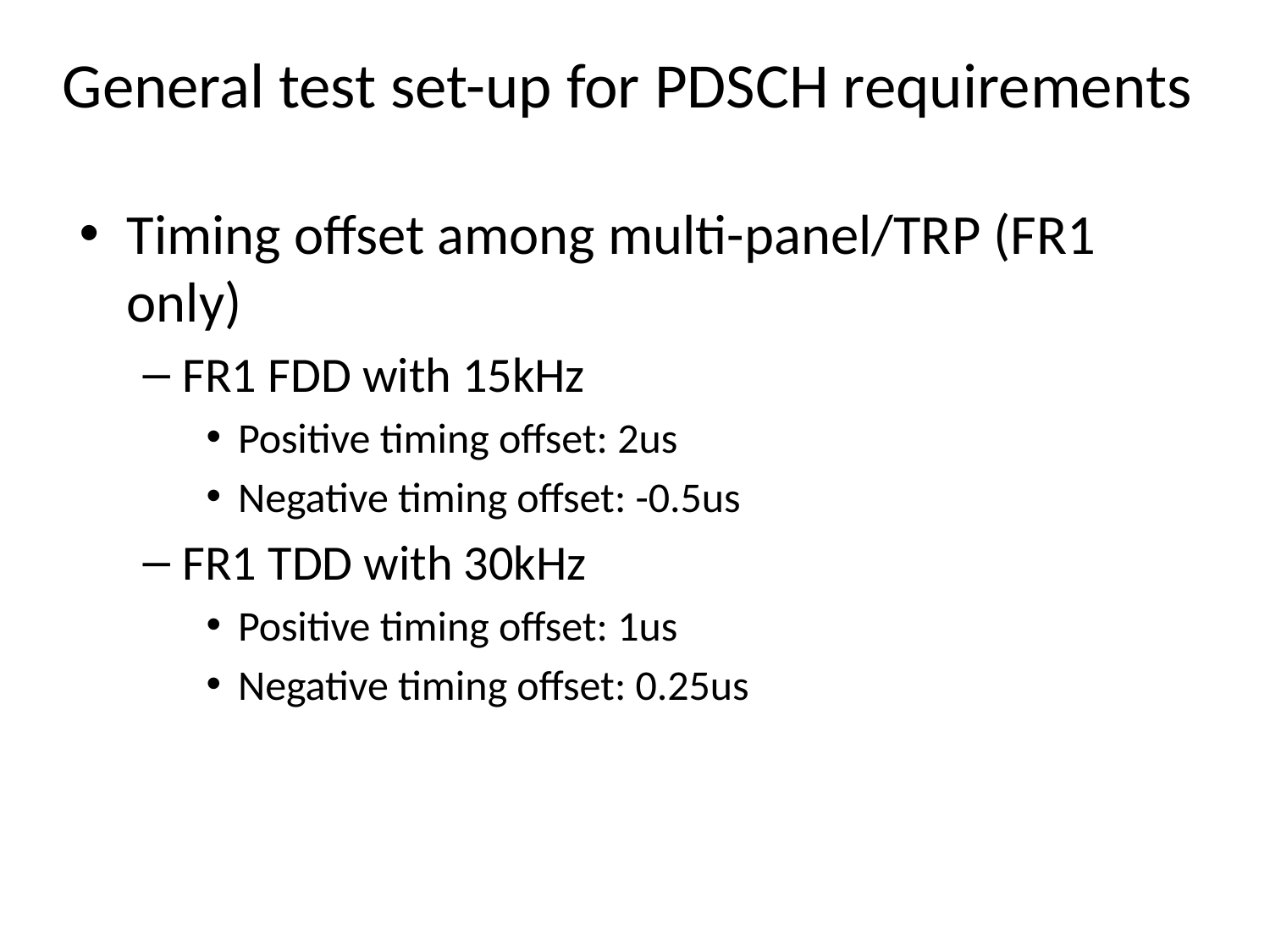

# General test set-up for PDSCH requirements
Timing offset among multi-panel/TRP (FR1 only)
FR1 FDD with 15kHz
Positive timing offset: 2us
Negative timing offset: -0.5us
FR1 TDD with 30kHz
Positive timing offset: 1us
Negative timing offset: 0.25us